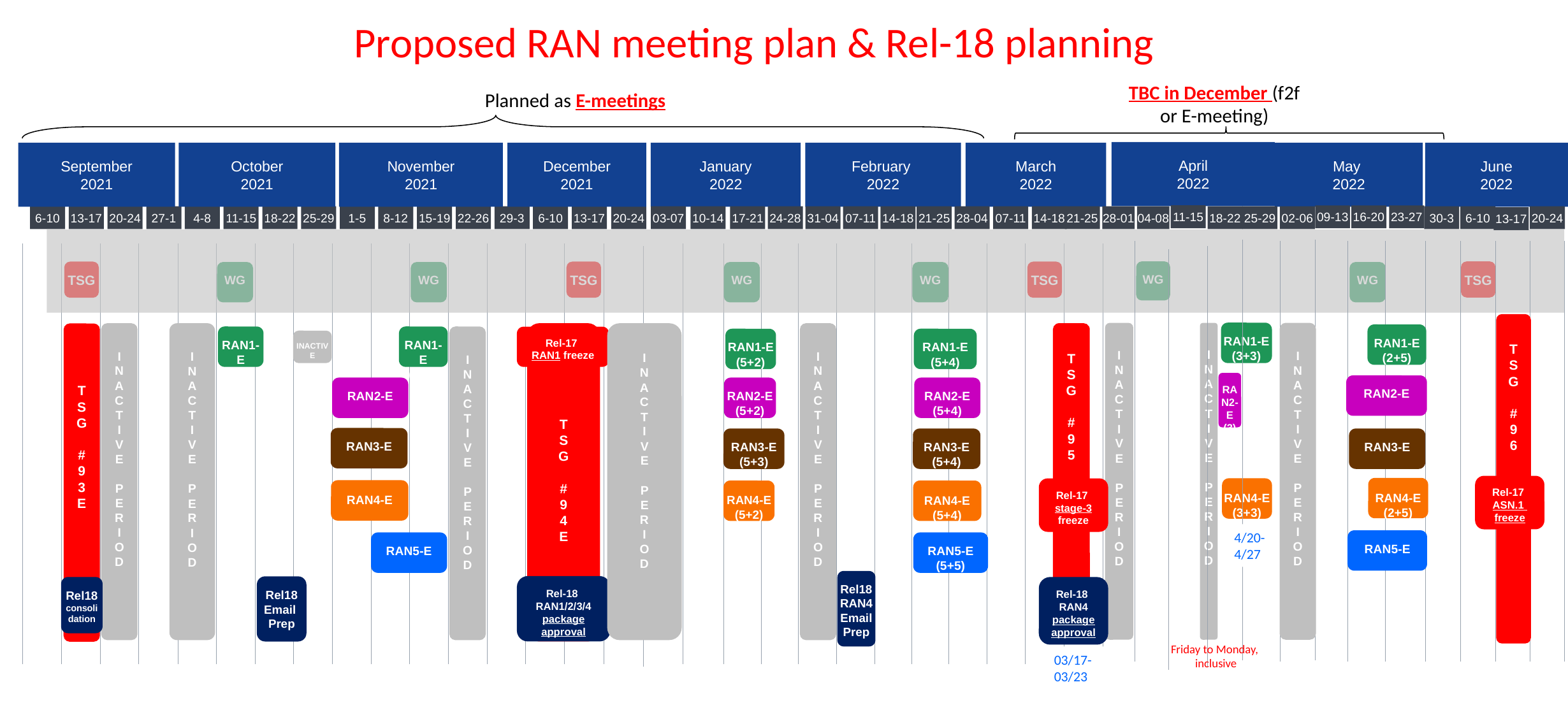

# Proposed RAN meeting plan & Rel-18 planning
TBC in December (f2f or E-meeting)

Planned as E-meetings

April
2022
September
2021
October
2021
November
2021
December
2021
January
2022
February
2022
March
2022
May
2022
June
2022
11-15
09-13
16-20
23-27
6-10
13-17
20-24
27-1
4-8
11-15
18-22
25-29
1-5
8-12
15-19
22-26
29-3
6-10
13-17
20-24
03-07
10-14
17-21
24-28
31-04
07-11
14-18
21-25
28-04
07-11
14-18
21-25
28-01
04-08
18-22
25-29
02-06
30-3
6-10
20-24
13-17

WG
TSG
TSG
TSG
TSG
WG
WG
WG
WG
WG

T
S
G

#
9
6
RAN1-E
(3+3)

I
N
A
C
T
I
V
E

P
E
R
I
O
D

I
N
A
C
T
I
V
E

P
E
R
I
O
D

I
N
A
C
T
I
V
E

P
E
R
I
O
D

T
S
G

#
9
5

I
N
A
C
T
I
V
E

P
E
R
I
O
D

I
N
A
C
T
I
V
E

P
E
R
I
O
D

T
S
G

#
9
4
E

I
N
A
C
T
I
V
E

P
E
R
I
O
D

I
N
A
C
T
I
V
E

P
E
R
I
O
D

T
S
G

#
9
3
E
RAN1-E
(2+5)
RAN1-E
(5+2)
RAN1-E
(2+5)

I
N
A
C
T
I
V
E

P
E
R
I
O
D

Rel-17
RAN1 freeze
RAN1-E
(5+2)
RAN1-E
(5+4)
INACTIVE
RAN2-E
(3)
RAN2-E
RAN2-E
RAN2-E
(5+2)
RAN2-E
(5+4)
RAN3-E
RAN3-E
(5+3)
RAN3-E
(5+4)
RAN3-E
Rel-17
ASN.1
freeze
RAN4-E
(2+5)
RAN4-E
(3+3)
Rel-17
stage-3 freeze
RAN4-E

RAN4-E (5+2)
RAN4-E
(5+4)
4/20-4/27
RAN5-E
RAN5-E
RAN5-E
(5+5)
Rel18
RAN4 Email
Prep
Rel-18
RAN1/2/3/4 package approval
Rel18
Email
Prep
Rel18
consolidation
Rel-18
RAN4 package approval
Friday to Monday,
inclusive
03/17-03/23